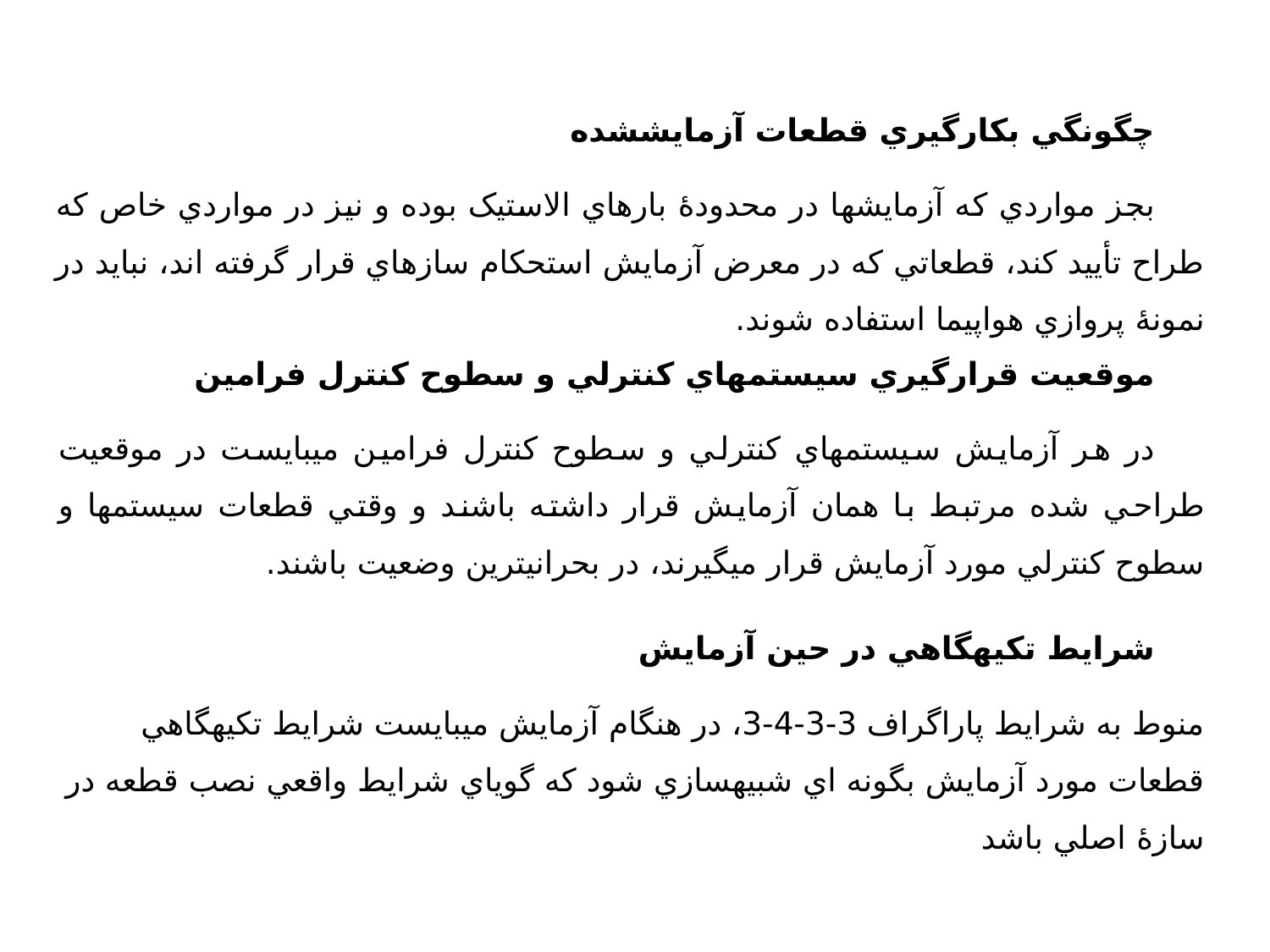

چگونگي بکارگيري قطعات آزمايش­شده
بجز مواردي که آزمايش­ها در محدودۀ بارهاي الاستيک بوده و نيز در مواردي خاص که طراح تأييد کند، قطعاتي که در معرض آزمايش استحکام سازه­اي قرار گرفته اند، نبايد در نمونۀ پروازي هواپيما استفاده شوند.
موقعيت قرارگيري سيستم­هاي کنترلي و سطوح کنترل فرامين
در هر آزمايش سيستم­هاي کنترلي و سطوح کنترل فرامين مي­بايست در موقعيت طراحي شده مرتبط با همان آزمايش قرار داشته باشند و وقتي قطعات سيستم­ها و سطوح کنترلي مورد آزمايش قرار مي­گيرند، در بحراني­ترين وضعيت باشند.
شرايط تکيه­گاهي در حين آزمايش
منوط به شرايط پاراگراف 3-3-4-3، در هنگام آزمايش مي­بايست شرايط تکيه­گاهي قطعات مورد آزمايش بگونه اي شبيه­سازي شود که گوياي شرايط واقعي نصب قطعه در سازۀ اصلي باشد